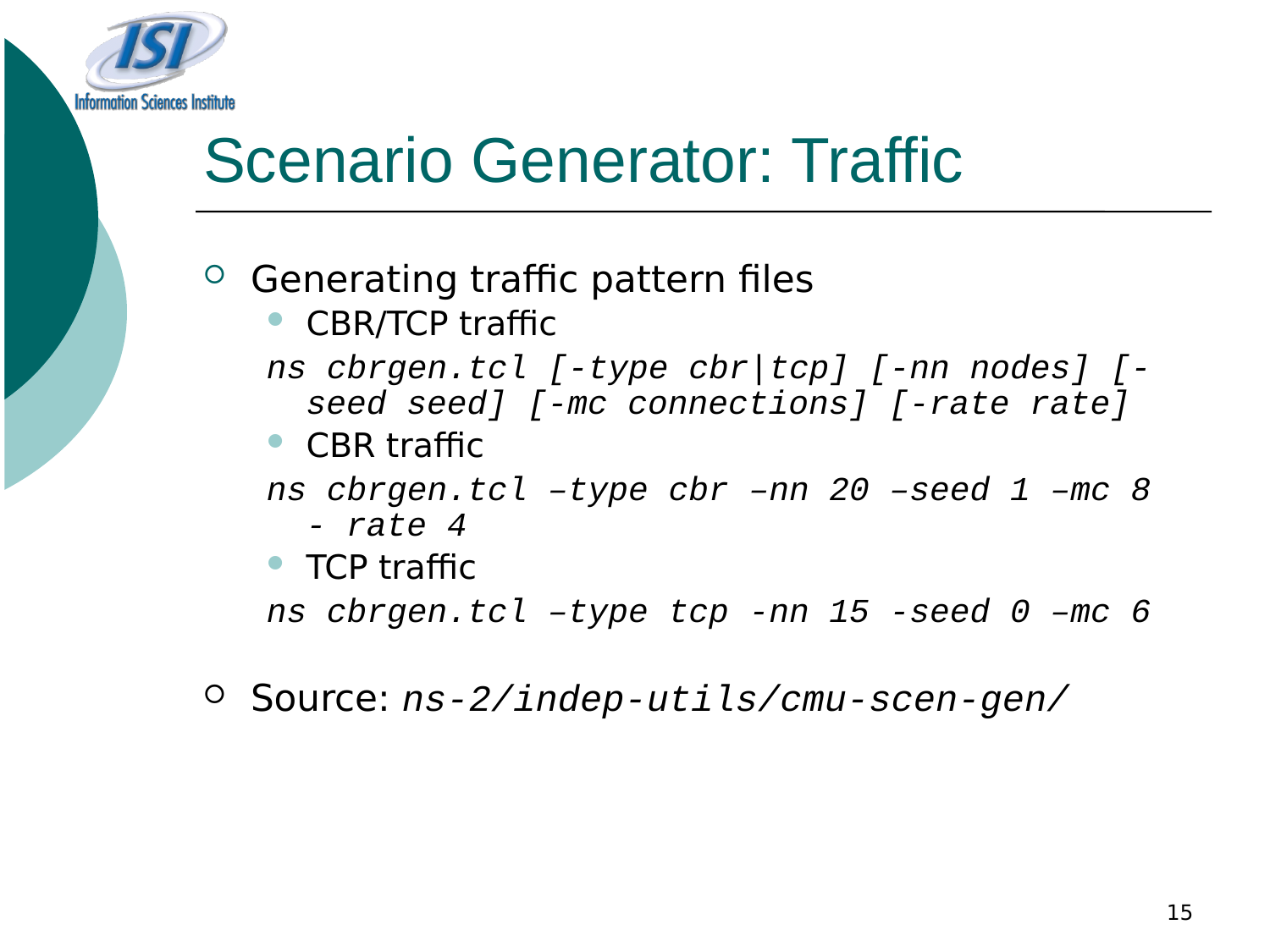

# Scenario Generator: Traffic
Generating traffic pattern files
CBR/TCP traffic
ns cbrgen.tcl [-type cbr|tcp] [-nn nodes] [-seed seed] [-mc connections] [-rate rate]
CBR traffic
ns cbrgen.tcl –type cbr –nn 20 –seed 1 –mc 8  - rate 4
TCP traffic
ns cbrgen.tcl –type tcp -nn 15 -seed 0 –mc 6

Source: ns-2/indep-utils/cmu-scen-gen/
15